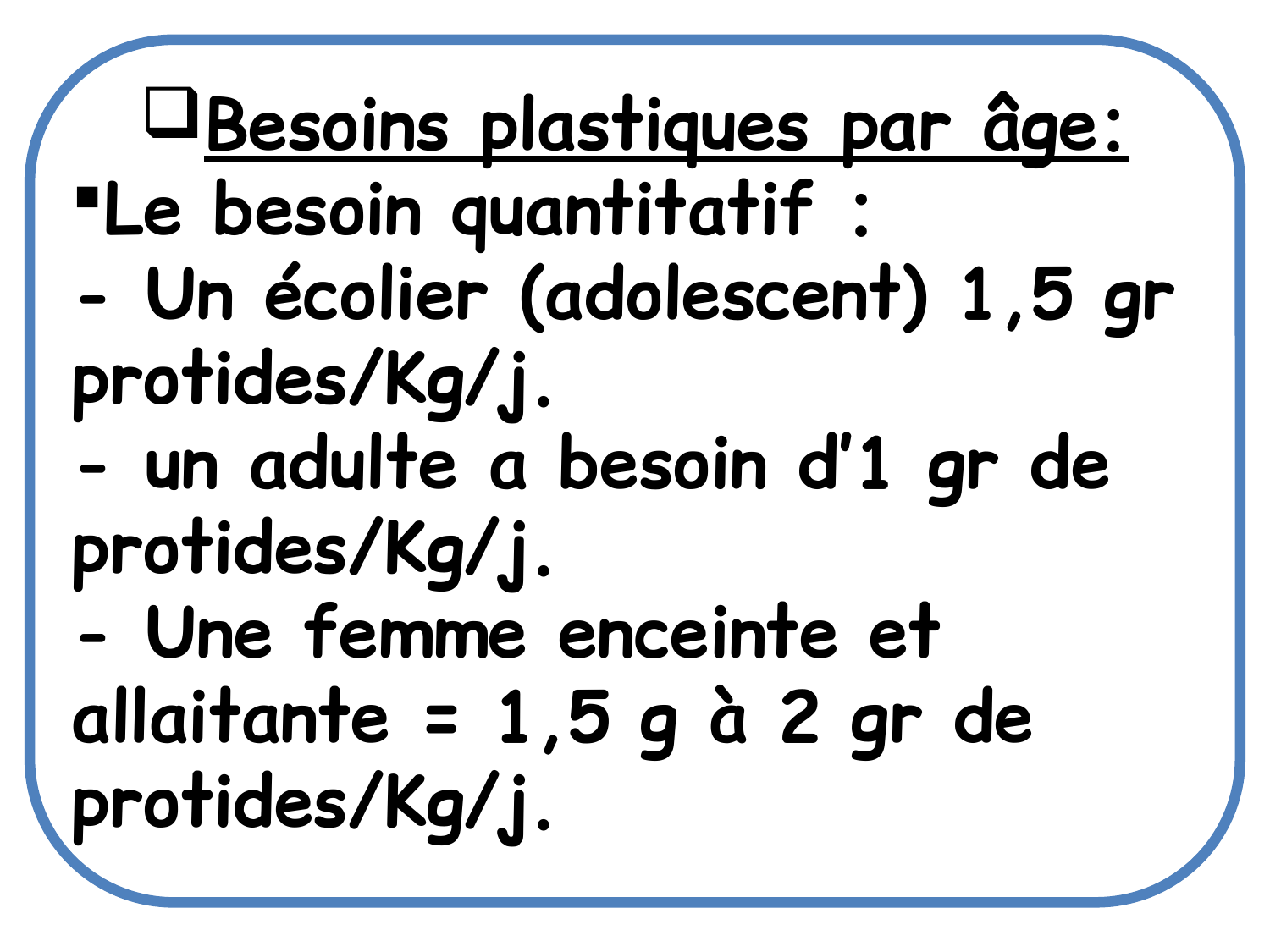

Besoins plastiques par âge:
Le besoin quantitatif :
- Un écolier (adolescent) 1,5 gr protides/Kg/j.
- un adulte a besoin d’1 gr de protides/Kg/j.
- Une femme enceinte et allaitante = 1,5 g à 2 gr de protides/Kg/j.